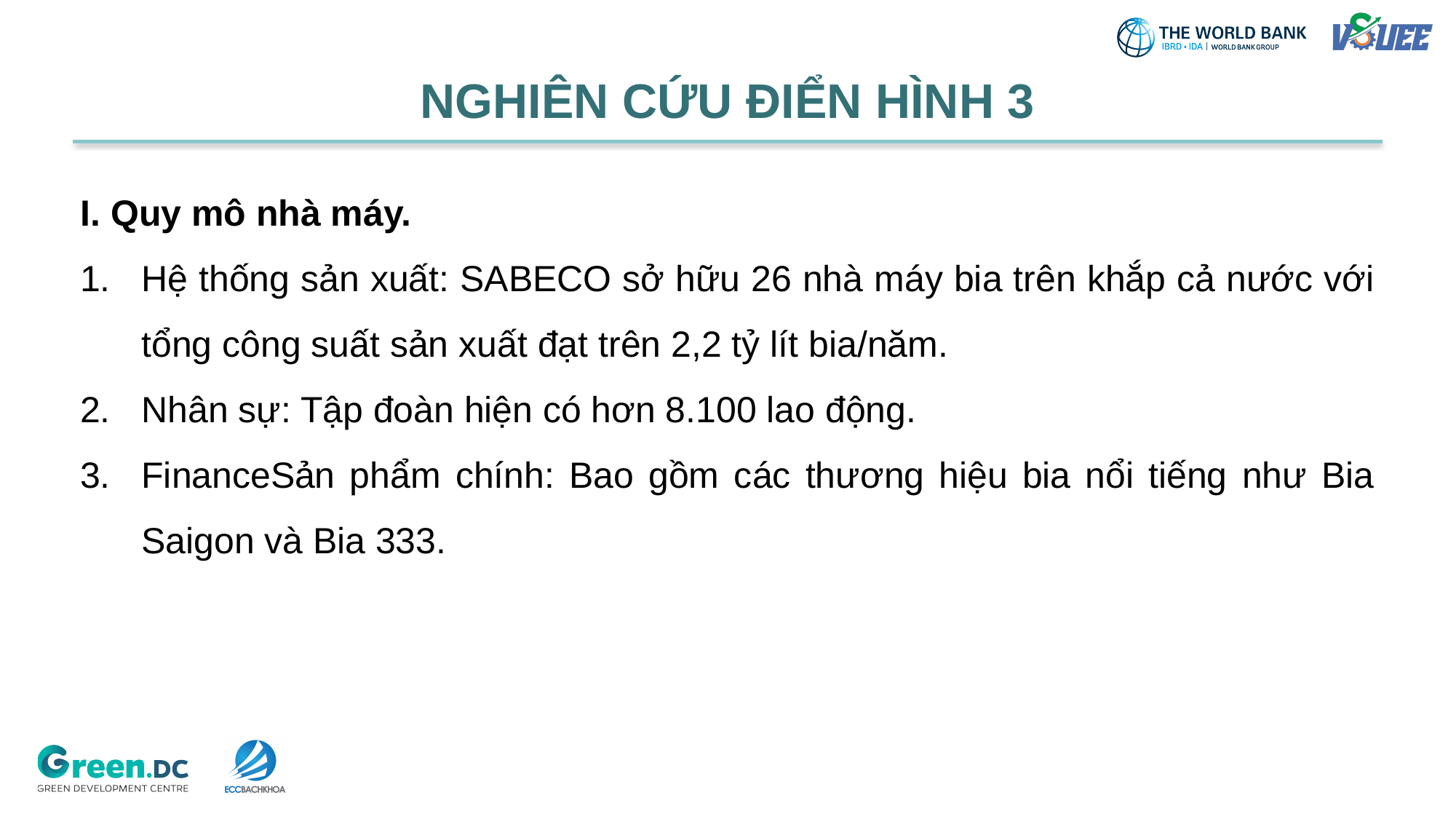

NGHIÊN CỨU ĐIỂN HÌNH 3

I. Quy mô nhà máy.
Hệ thống sản xuất: SABECO sở hữu 26 nhà máy bia trên khắp cả nước với tổng công suất sản xuất đạt trên 2,2 tỷ lít bia/năm. ​
Nhân sự: Tập đoàn hiện có hơn 8.100 lao động. ​
FinanceSản phẩm chính: Bao gồm các thương hiệu bia nổi tiếng như Bia Saigon và Bia 333.